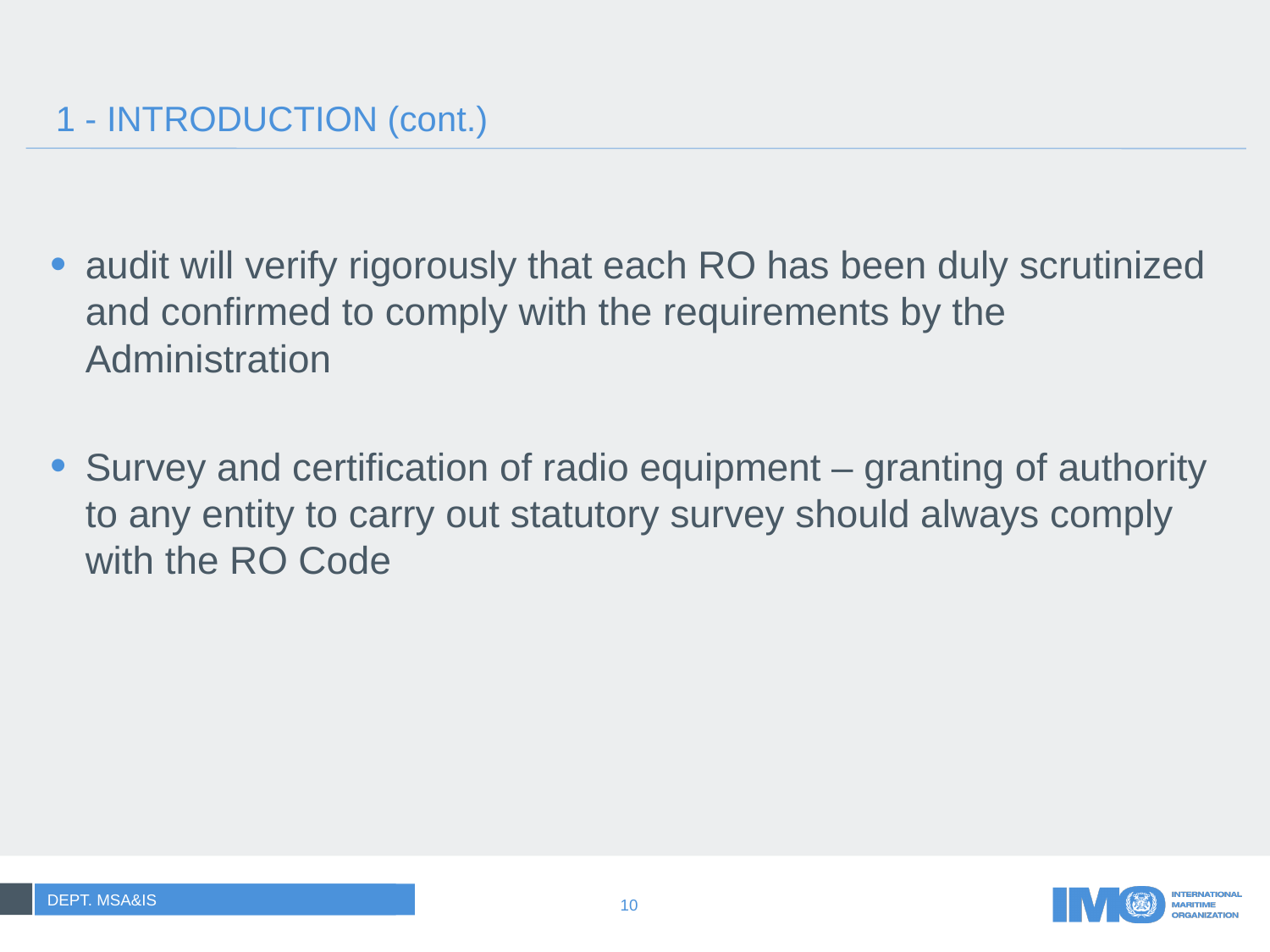

# 1 - INTRODUCTION (cont.)

audit will verify rigorously that each RO has been duly scrutinized and confirmed to comply with the requirements by the Administration

Survey and certification of radio equipment – granting of authority to any entity to carry out statutory survey should always comply with the RO Code